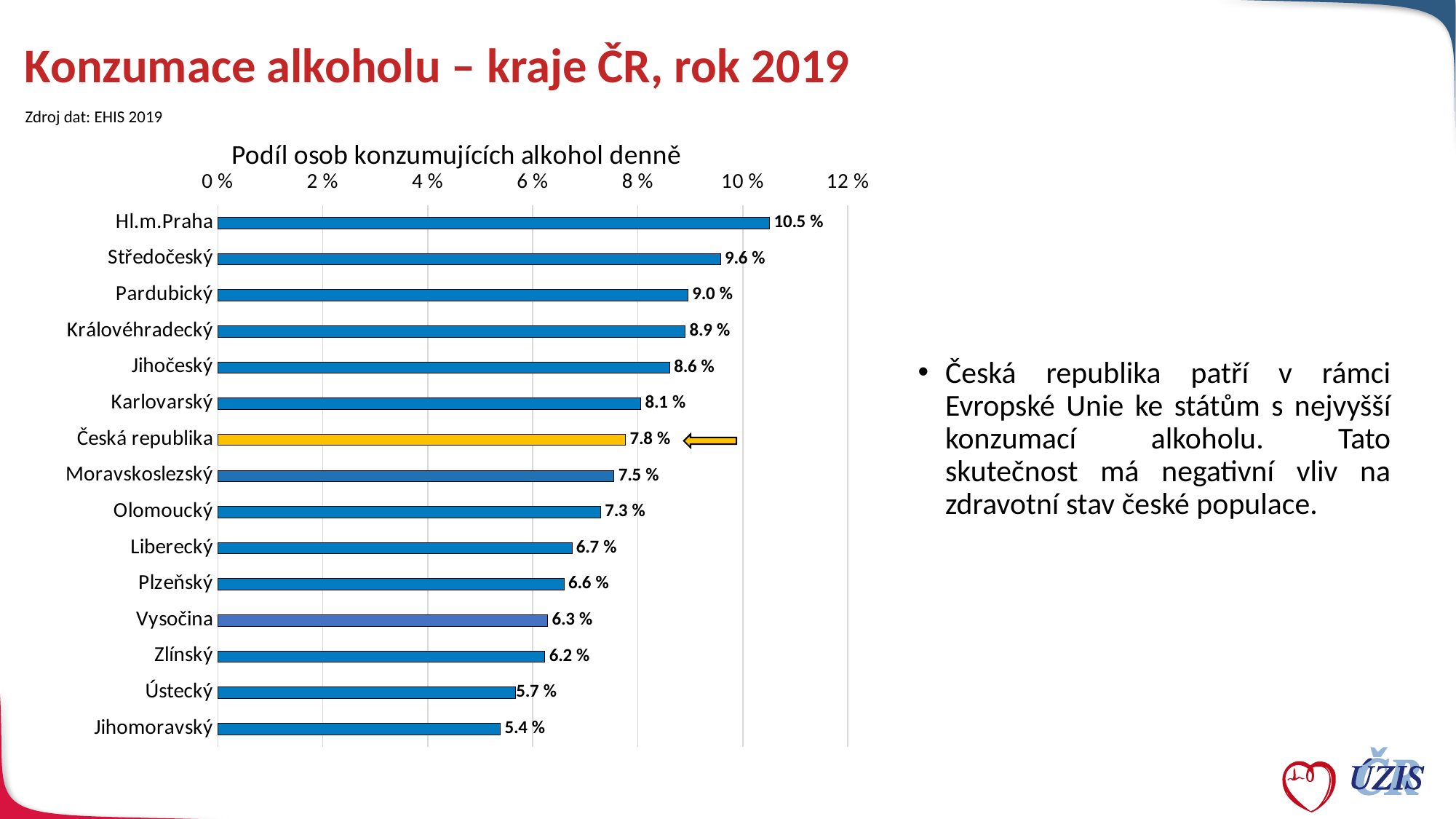

# Konzumace alkoholu – kraje ČR, rok 2019
Zdroj dat: EHIS 2019

### Chart: Podíl osob konzumujících alkohol denně

| Category | celkem |
|---|---|
| Jihomoravský | 0.053830290722800066 |
| Ústecký | 0.056672422769739085 |
| Zlínský | 0.062308926893677036 |
| Vysočina | 0.06285126123374608 |
| Plzeňský | 0.06595495758993858 |
| Liberecký | 0.06745405800090296 |
| Olomoucký | 0.07289319778623857 |
| Moravskoslezský | 0.07547441248761615 |
| Česká republika | 0.0776582285475961 |
| Karlovarský | 0.0805831747427956 |
| Jihočeský | 0.08606612802887162 |
| Královéhradecký | 0.08903239584190704 |
| Pardubický | 0.08955315724699422 |
| Středočeský | 0.09573063442502905 |
| Hl.m.Praha | 0.10507575404410051 |
Česká republika patří v rámci Evropské Unie ke státům s nejvyšší konzumací alkoholu. Tato skutečnost má negativní vliv na zdravotní stav české populace.